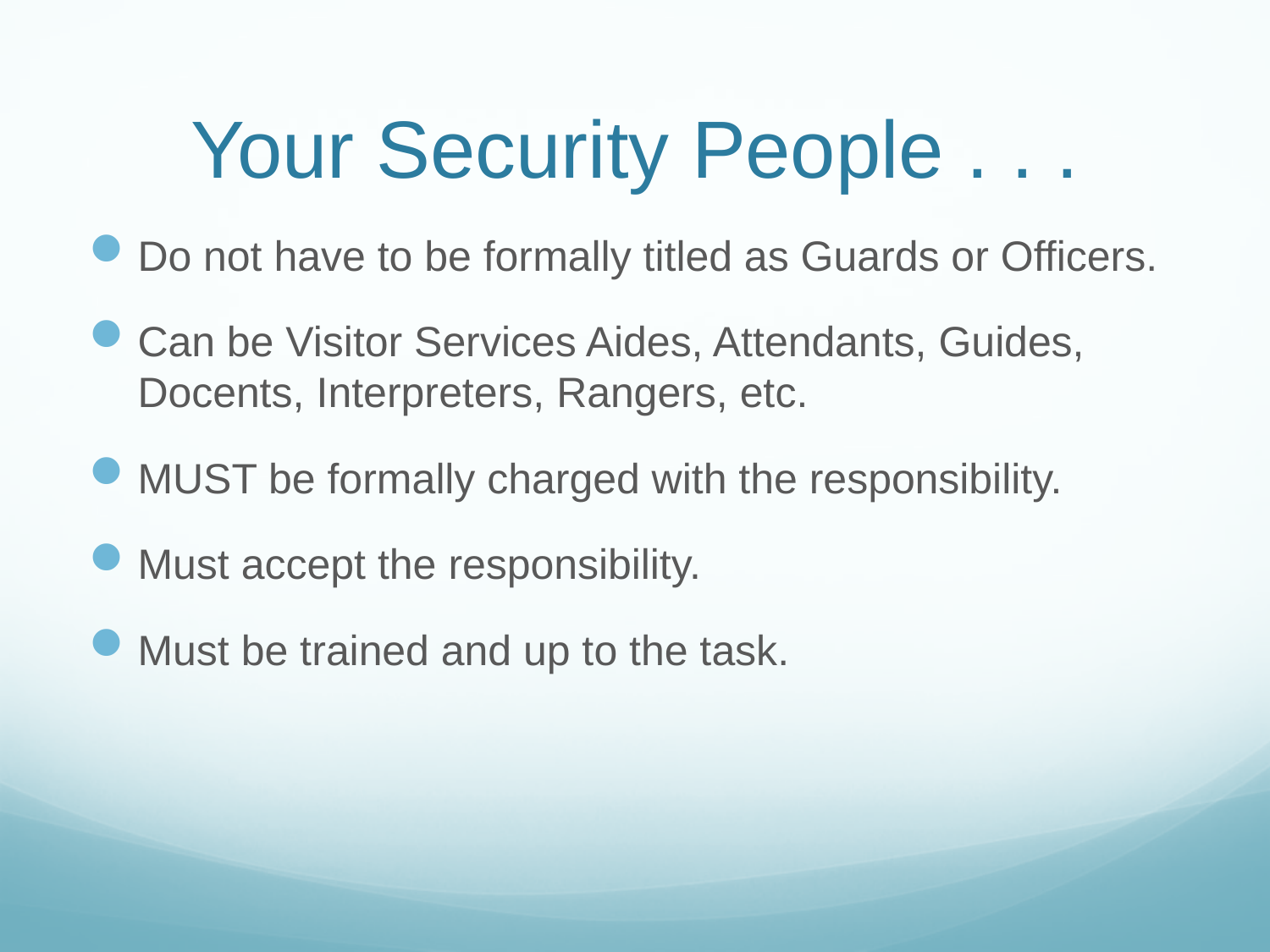

# Your Security People . . .
Do not have to be formally titled as Guards or Officers.
Can be Visitor Services Aides, Attendants, Guides, Docents, Interpreters, Rangers, etc.
MUST be formally charged with the responsibility.
Must accept the responsibility.
Must be trained and up to the task.